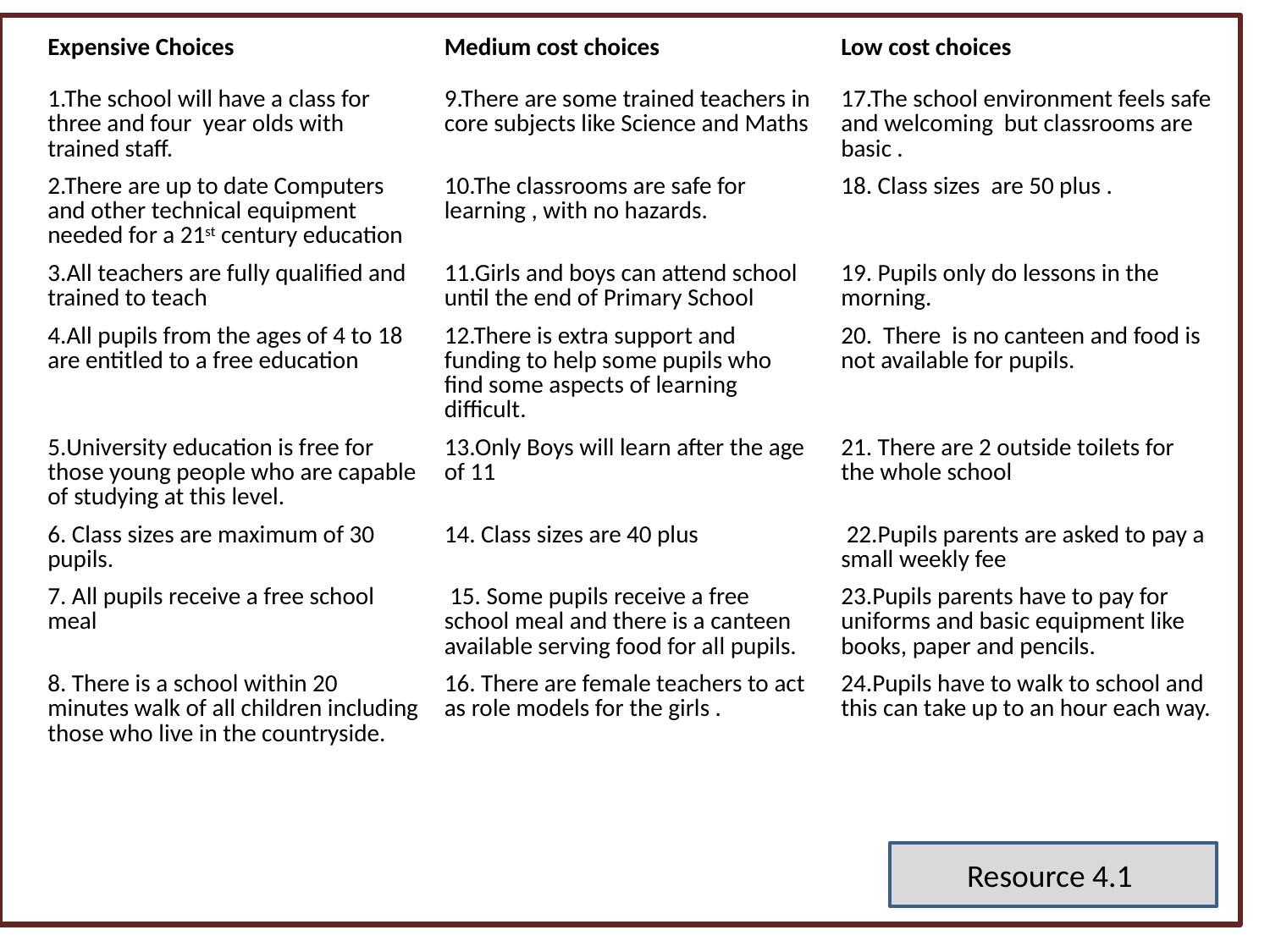

| Expensive Choices | Medium cost choices | Low cost choices |
| --- | --- | --- |
| 1.The school will have a class for three and four year olds with trained staff. | 9.There are some trained teachers in core subjects like Science and Maths | 17.The school environment feels safe and welcoming but classrooms are basic . |
| 2.There are up to date Computers and other technical equipment needed for a 21st century education | 10.The classrooms are safe for learning , with no hazards. | 18. Class sizes are 50 plus . |
| 3.All teachers are fully qualified and trained to teach | 11.Girls and boys can attend school until the end of Primary School | 19. Pupils only do lessons in the morning. |
| 4.All pupils from the ages of 4 to 18 are entitled to a free education | 12.There is extra support and funding to help some pupils who find some aspects of learning difficult. | 20. There is no canteen and food is not available for pupils. |
| 5.University education is free for those young people who are capable of studying at this level. | 13.Only Boys will learn after the age of 11 | 21. There are 2 outside toilets for the whole school |
| 6. Class sizes are maximum of 30 pupils. | 14. Class sizes are 40 plus | 22.Pupils parents are asked to pay a small weekly fee |
| 7. All pupils receive a free school meal | 15. Some pupils receive a free school meal and there is a canteen available serving food for all pupils. | 23.Pupils parents have to pay for uniforms and basic equipment like books, paper and pencils. |
| 8. There is a school within 20 minutes walk of all children including those who live in the countryside. | 16. There are female teachers to act as role models for the girls . | 24.Pupils have to walk to school and this can take up to an hour each way. |
Resource 4.1